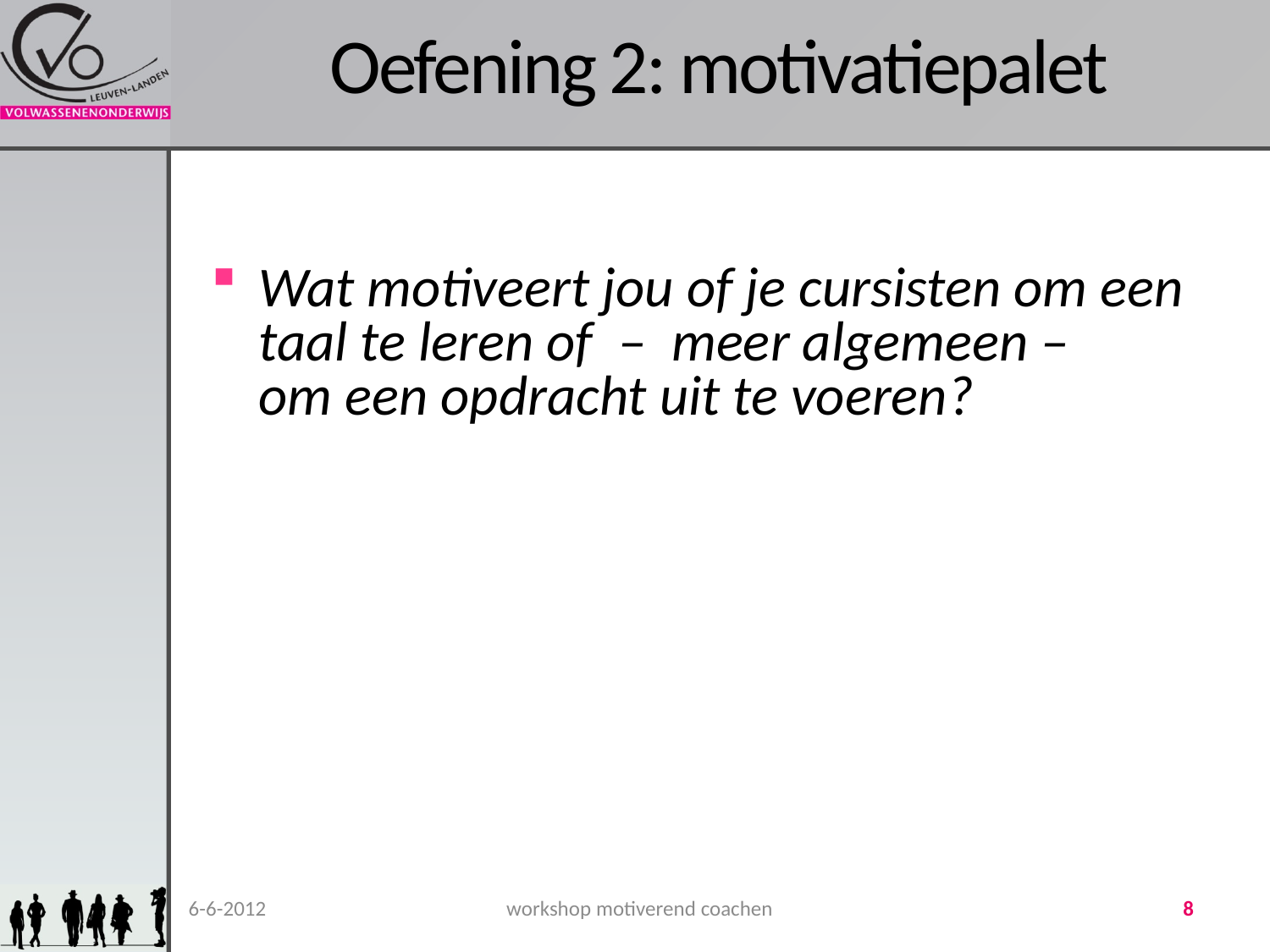

# Oefening 2: motivatiepalet

Wat motiveert jou of je cursisten om een taal te leren of  –  meer algemeen –
om een opdracht uit te voeren?

6-6-2012
workshop motiverend coachen
8